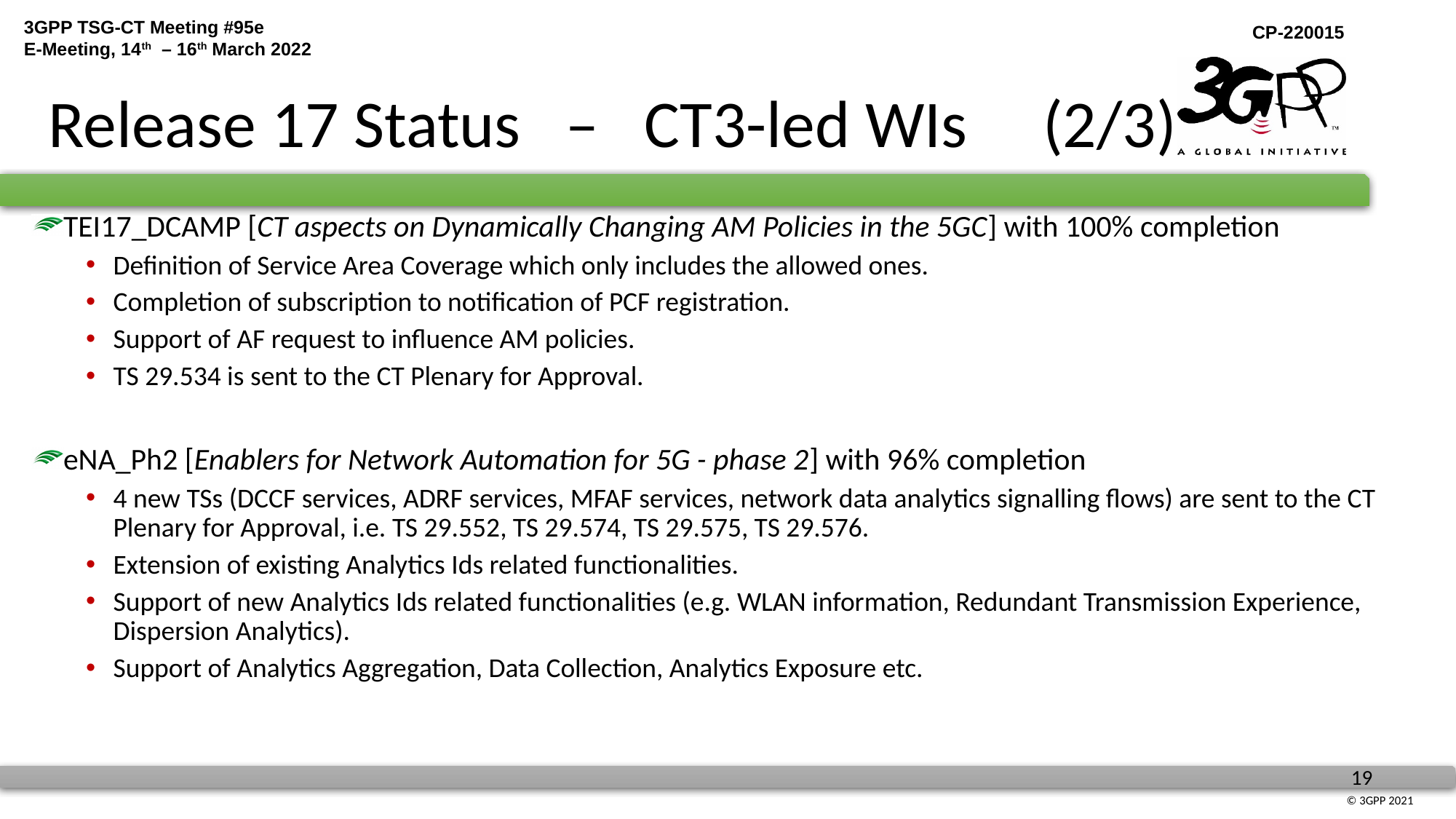

# Release 17 Status   –   CT3-led WIs     (2/3)
TEI17_DCAMP [CT aspects on Dynamically Changing AM Policies in the 5GC] with 100% completion
Definition of Service Area Coverage which only includes the allowed ones.
Completion of subscription to notification of PCF registration.
Support of AF request to influence AM policies.
TS 29.534 is sent to the CT Plenary for Approval.

eNA_Ph2 [Enablers for Network Automation for 5G - phase 2] with 96% completion
4 new TSs (DCCF services, ADRF services, MFAF services, network data analytics signalling flows) are sent to the CT Plenary for Approval, i.e. TS 29.552, TS 29.574, TS 29.575, TS 29.576.
Extension of existing Analytics Ids related functionalities.
Support of new Analytics Ids related functionalities (e.g. WLAN information, Redundant Transmission Experience, Dispersion Analytics).
Support of Analytics Aggregation, Data Collection, Analytics Exposure etc.